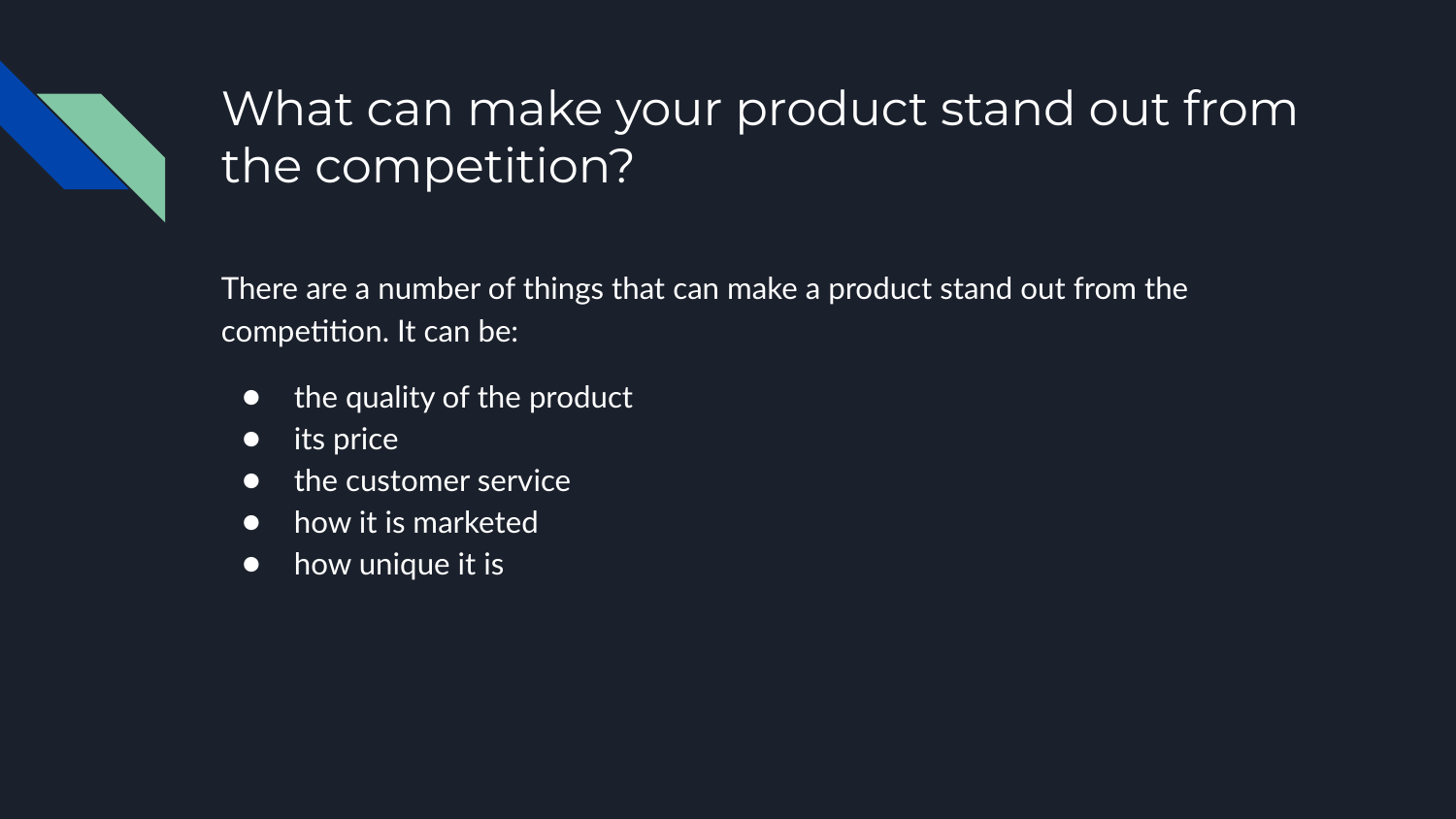

# What can make your product stand out from the competition?
There are a number of things that can make a product stand out from the competition. It can be:
the quality of the product
its price
the customer service
how it is marketed
how unique it is